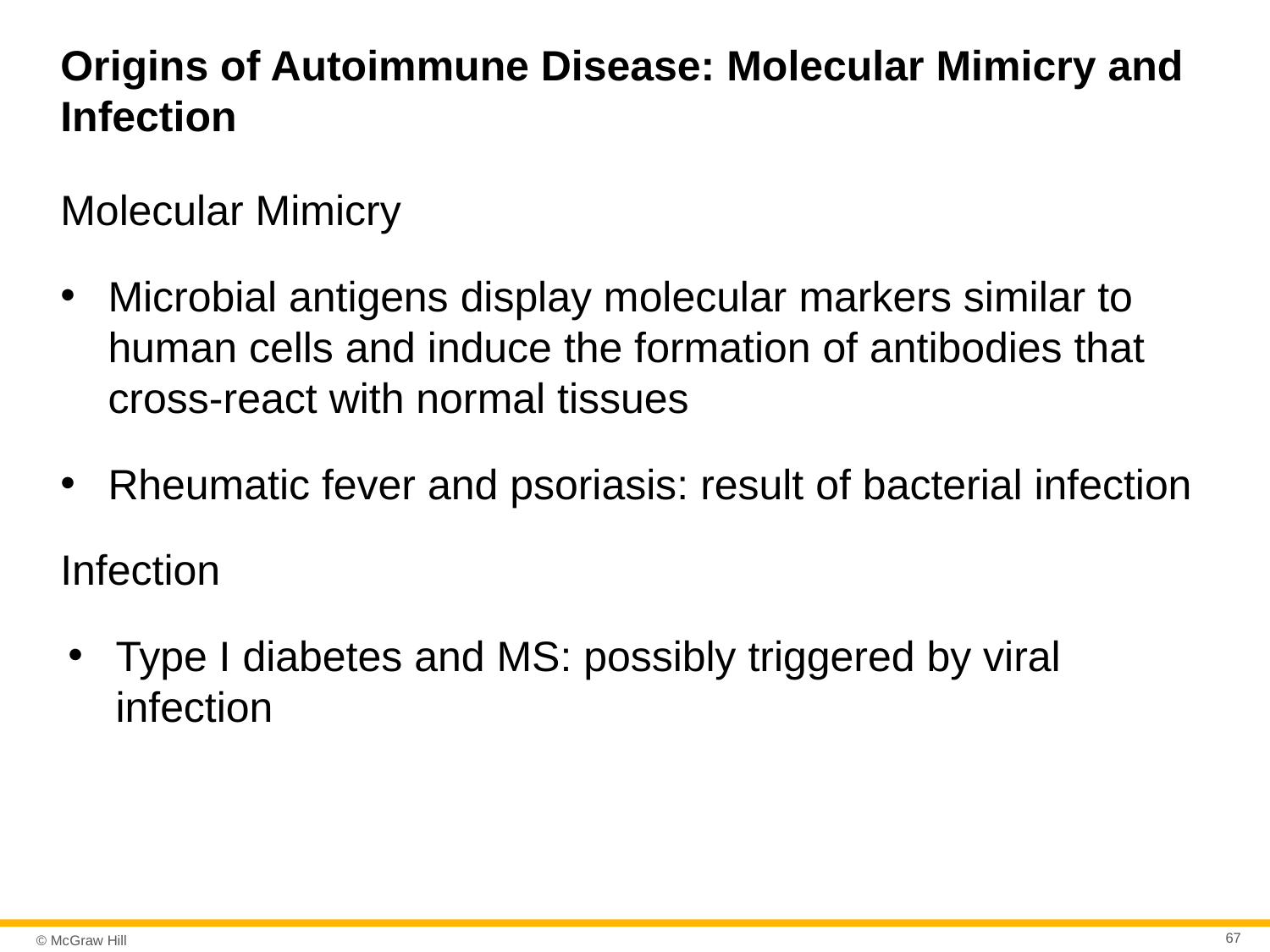

# Origins of Autoimmune Disease: Molecular Mimicry and Infection
Molecular Mimicry
Microbial antigens display molecular markers similar to human cells and induce the formation of antibodies that cross-react with normal tissues
Rheumatic fever and psoriasis: result of bacterial infection
Infection
Type I diabetes and MS: possibly triggered by viral infection